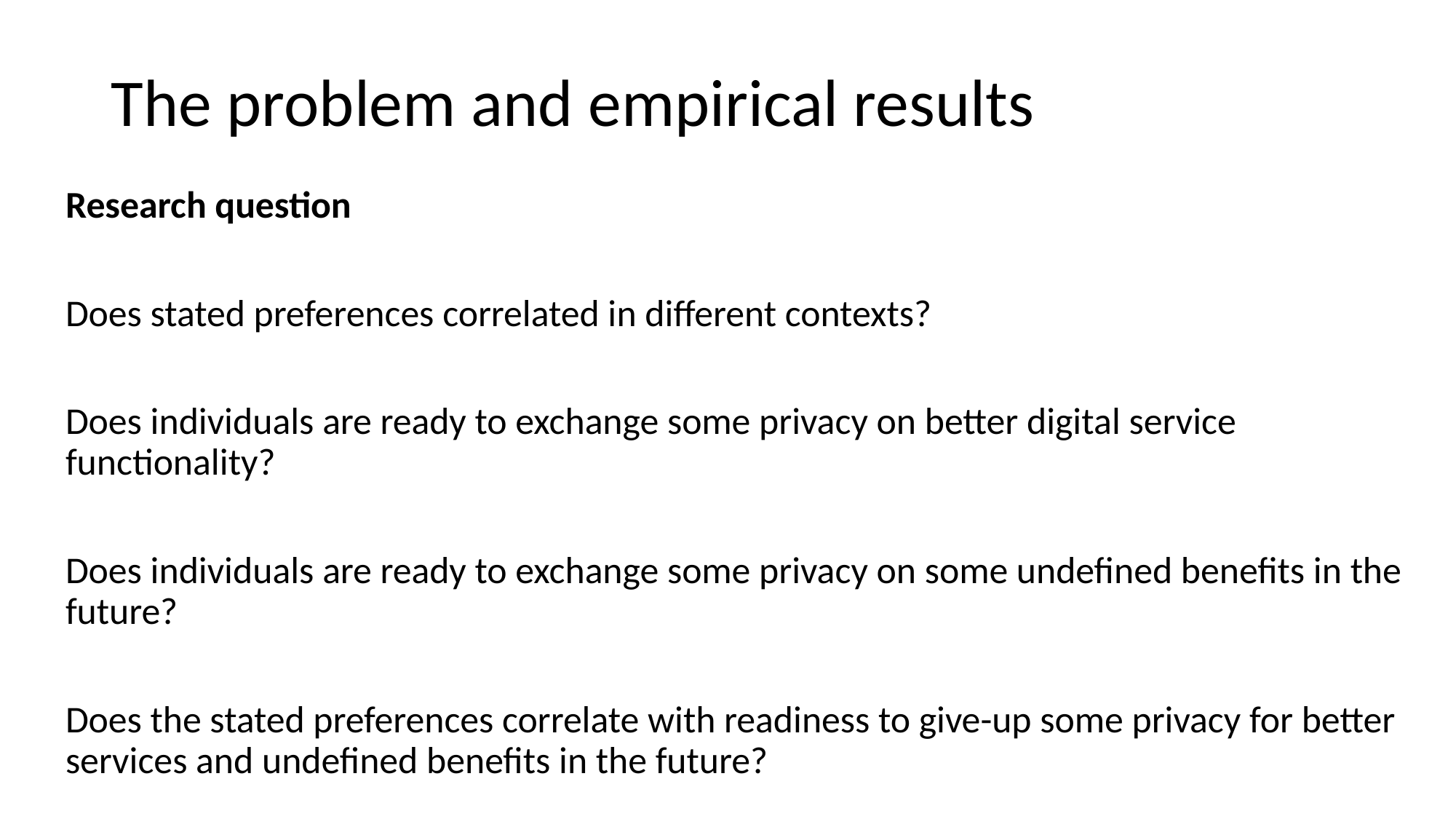

# The problem and empirical results
Research question

Does stated preferences correlated in different contexts?

Does individuals are ready to exchange some privacy on better digital service functionality?

Does individuals are ready to exchange some privacy on some undefined benefits in the future?

Does the stated preferences correlate with readiness to give-up some privacy for better services and undefined benefits in the future?